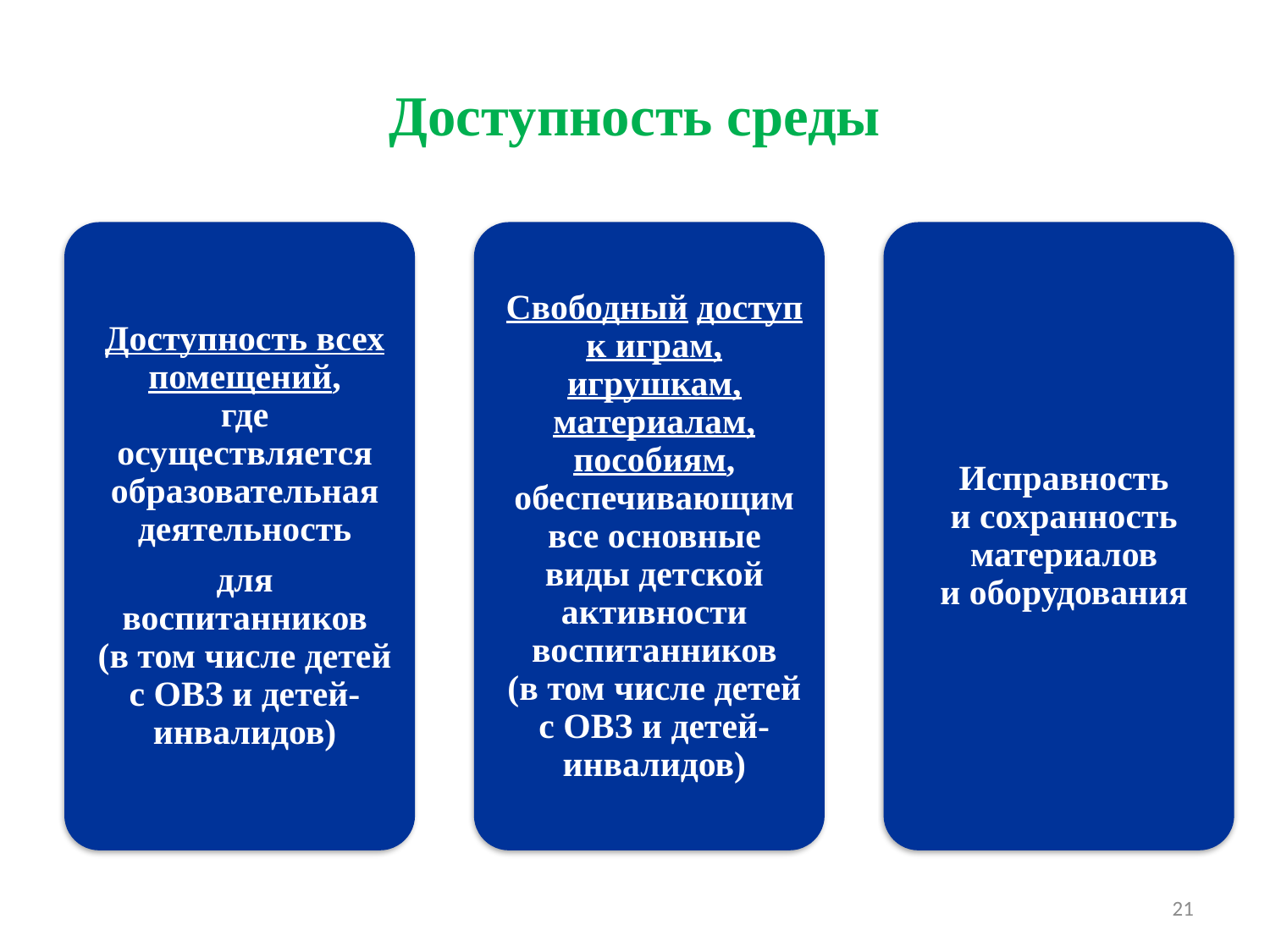

Требования к развивающей предметно-пространственной среде
# Доступность среды
Доступность всех помещений,
где осуществляется образовательная деятельность
для воспитанников
(в том числе детей
с ОВЗ и детей-инвалидов)
Свободный доступ к играм, игрушкам, материалам, пособиям, обеспечивающим все основные виды детской активности воспитанников
(в том числе детей с ОВЗ и детей-инвалидов)
Исправность
и сохранность материалов
и оборудования
21